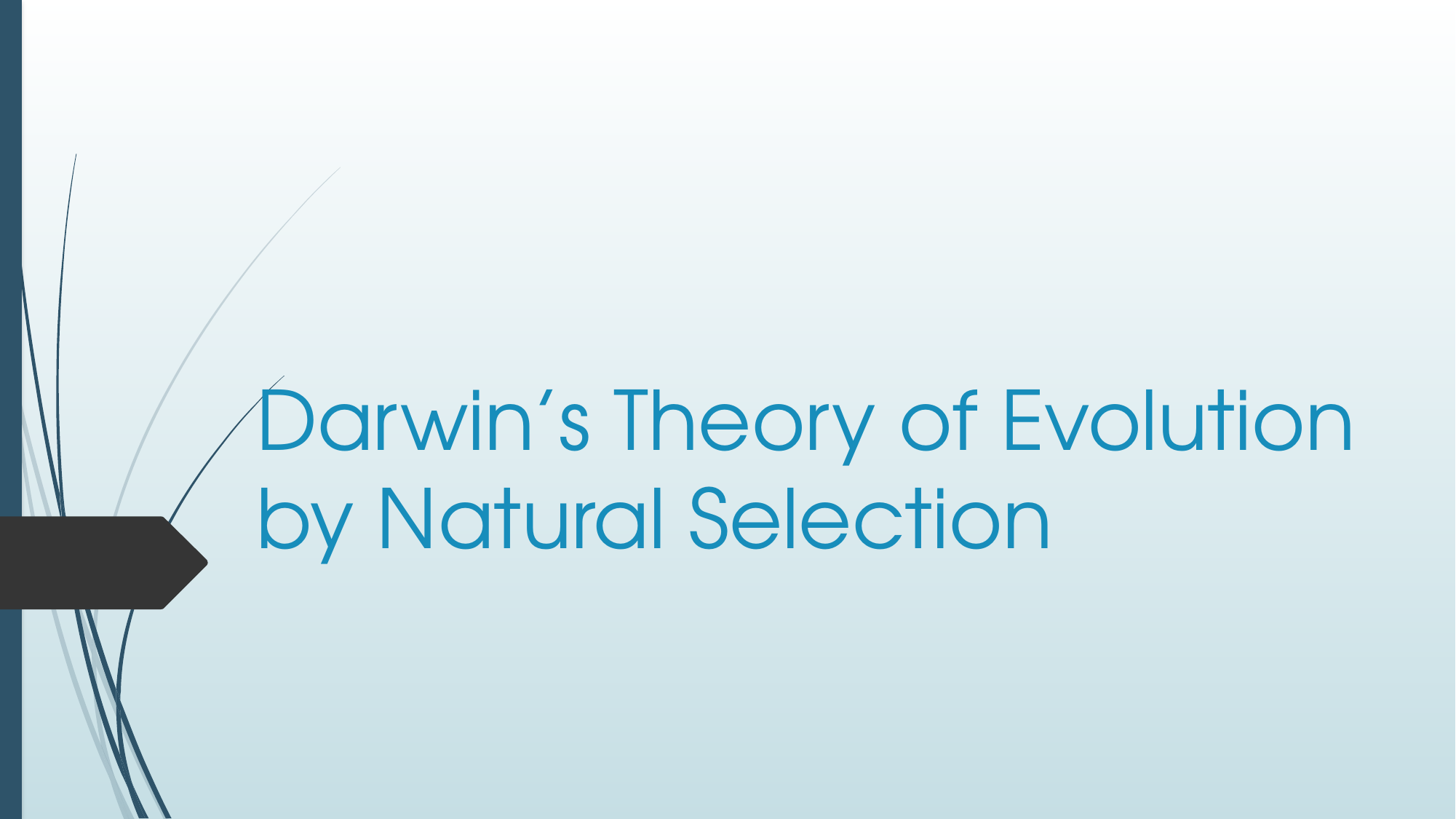

# Darwin’s Theory of Evolution by Natural Selection